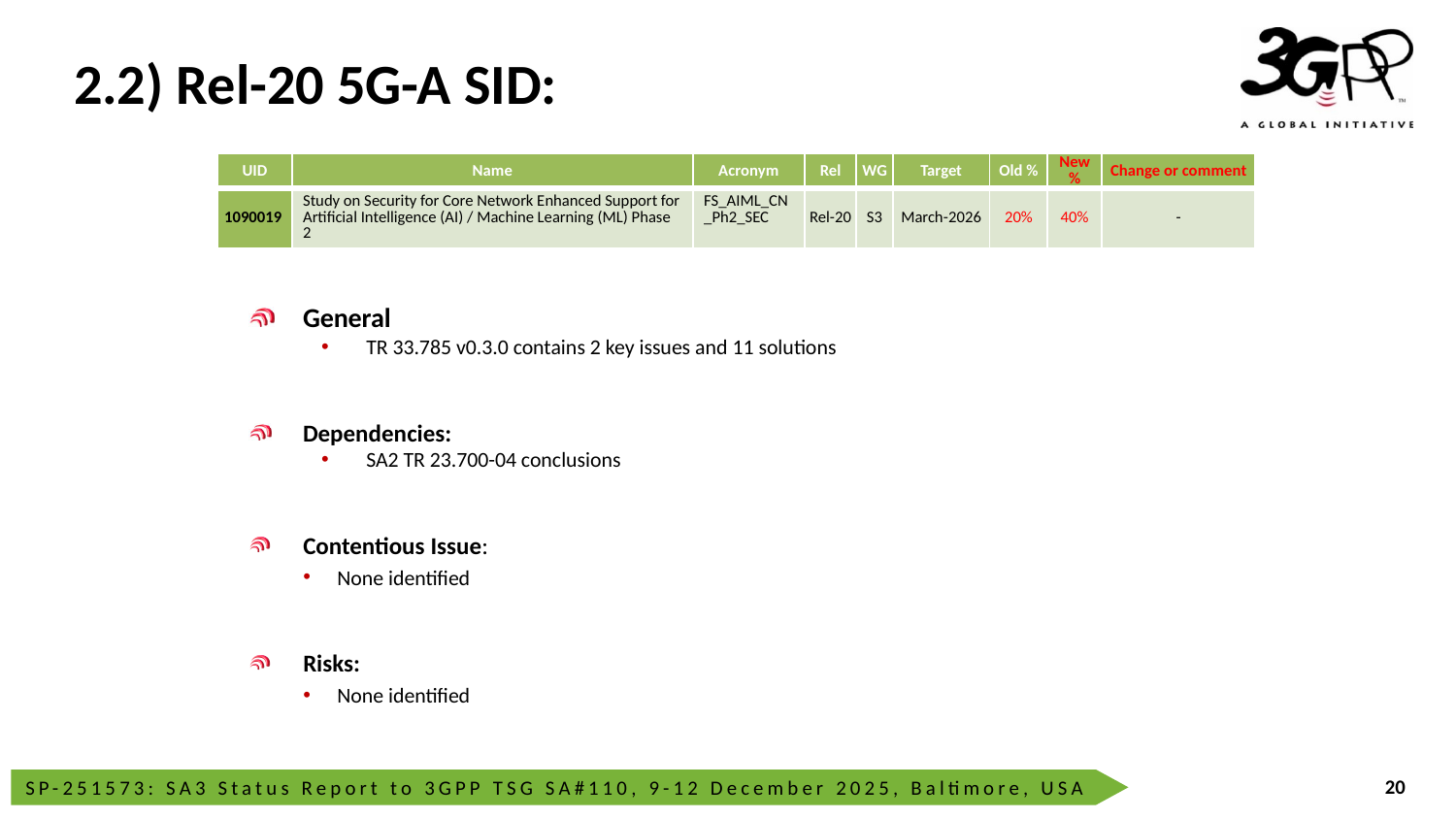

2.2) Rel-20 5G-A SID:
| UID | Name | Acronym | Rel | WG | Target | Old % | New % | Change or comment |
| --- | --- | --- | --- | --- | --- | --- | --- | --- |
| 1090019 | Study on Security for Core Network Enhanced Support for Artificial Intelligence (AI) / Machine Learning (ML) Phase 2 | FS\_AIML\_CN\_Ph2\_SEC | Rel-20 | S3 | March-2026 | 20% | 40% | - |
General
TR 33.785 v0.3.0 contains 2 key issues and 11 solutions

Dependencies:
SA2 TR 23.700-04 conclusions

Contentious Issue:
None identified

Risks:
None identified